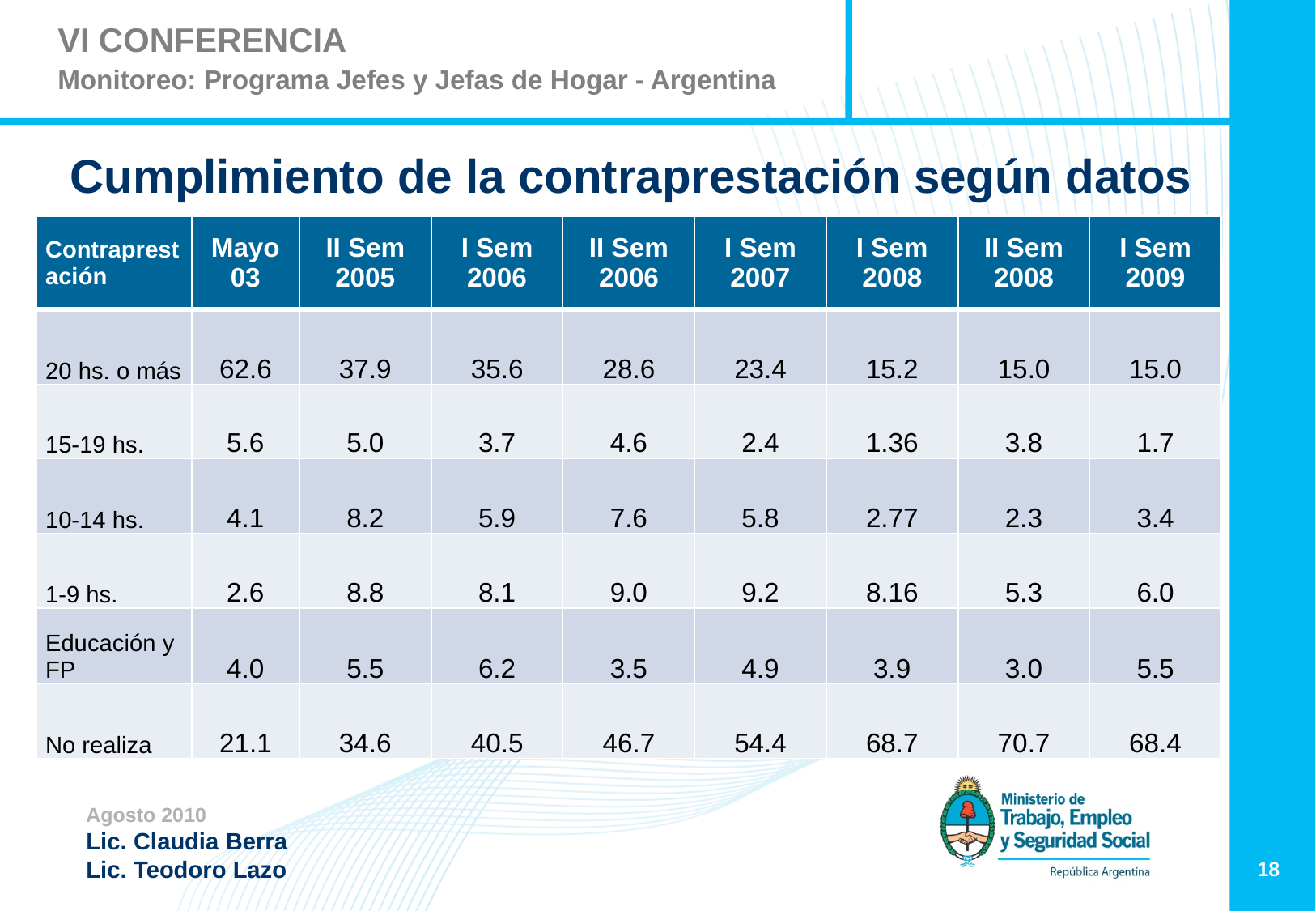

Cumplimiento de la contraprestación según datos de EPH
| Contraprestación | Mayo 03 | II Sem 2005 | I Sem 2006 | II Sem 2006 | I Sem 2007 | I Sem 2008 | II Sem 2008 | I Sem 2009 |
| --- | --- | --- | --- | --- | --- | --- | --- | --- |
| 20 hs. o más | 62.6 | 37.9 | 35.6 | 28.6 | 23.4 | 15.2 | 15.0 | 15.0 |
| 15-19 hs. | 5.6 | 5.0 | 3.7 | 4.6 | 2.4 | 1.36 | 3.8 | 1.7 |
| 10-14 hs. | 4.1 | 8.2 | 5.9 | 7.6 | 5.8 | 2.77 | 2.3 | 3.4 |
| 1-9 hs. | 2.6 | 8.8 | 8.1 | 9.0 | 9.2 | 8.16 | 5.3 | 6.0 |
| Educación y FP | 4.0 | 5.5 | 6.2 | 3.5 | 4.9 | 3.9 | 3.0 | 5.5 |
| No realiza | 21.1 | 34.6 | 40.5 | 46.7 | 54.4 | 68.7 | 70.7 | 68.4 |